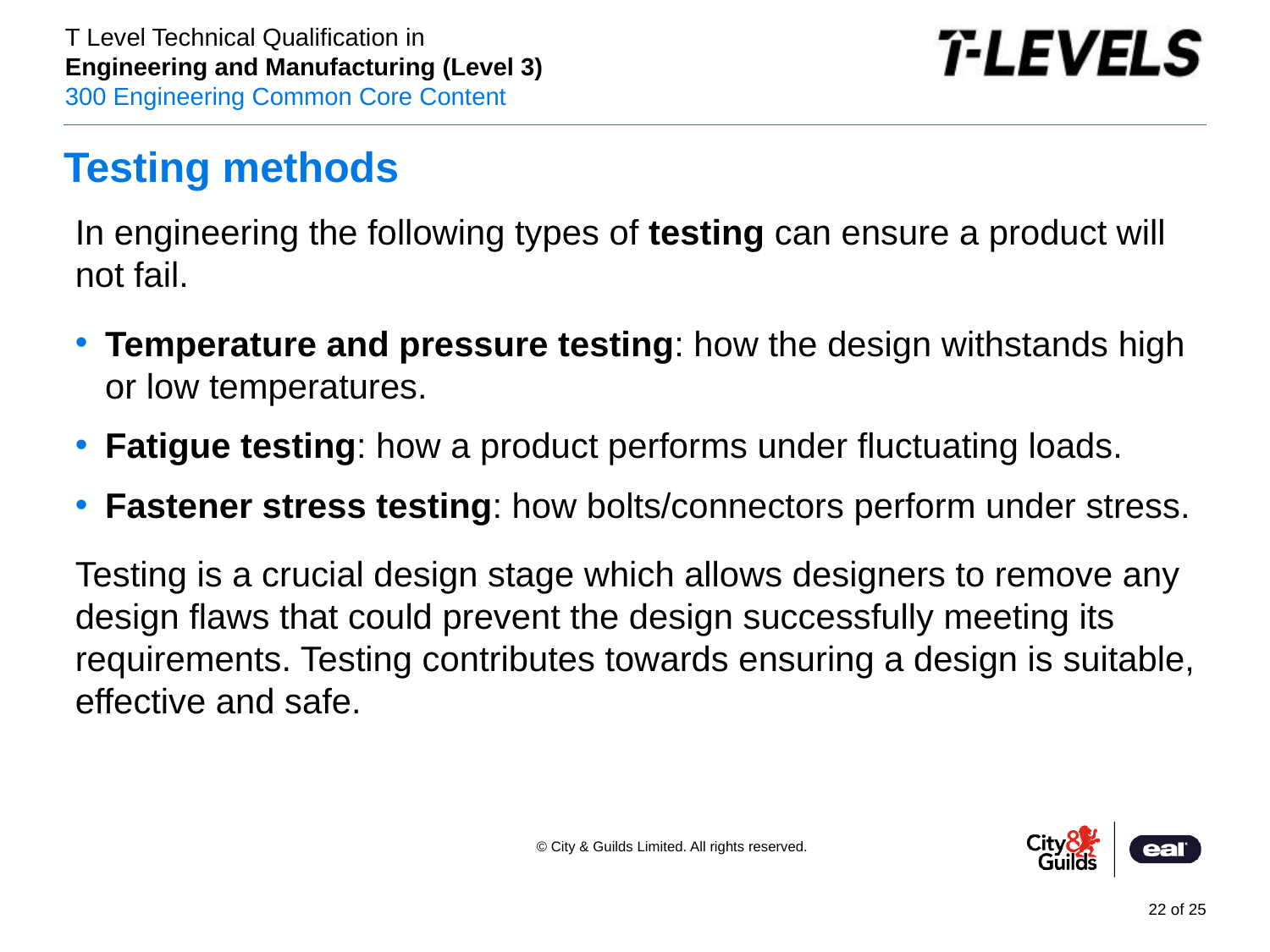

# Testing methods
In engineering the following types of testing can ensure a product will not fail.
Temperature and pressure testing: how the design withstands high or low temperatures.
Fatigue testing: how a product performs under fluctuating loads.
Fastener stress testing: how bolts/connectors perform under stress.
Testing is a crucial design stage which allows designers to remove any design flaws that could prevent the design successfully meeting its requirements. Testing contributes towards ensuring a design is suitable, effective and safe.